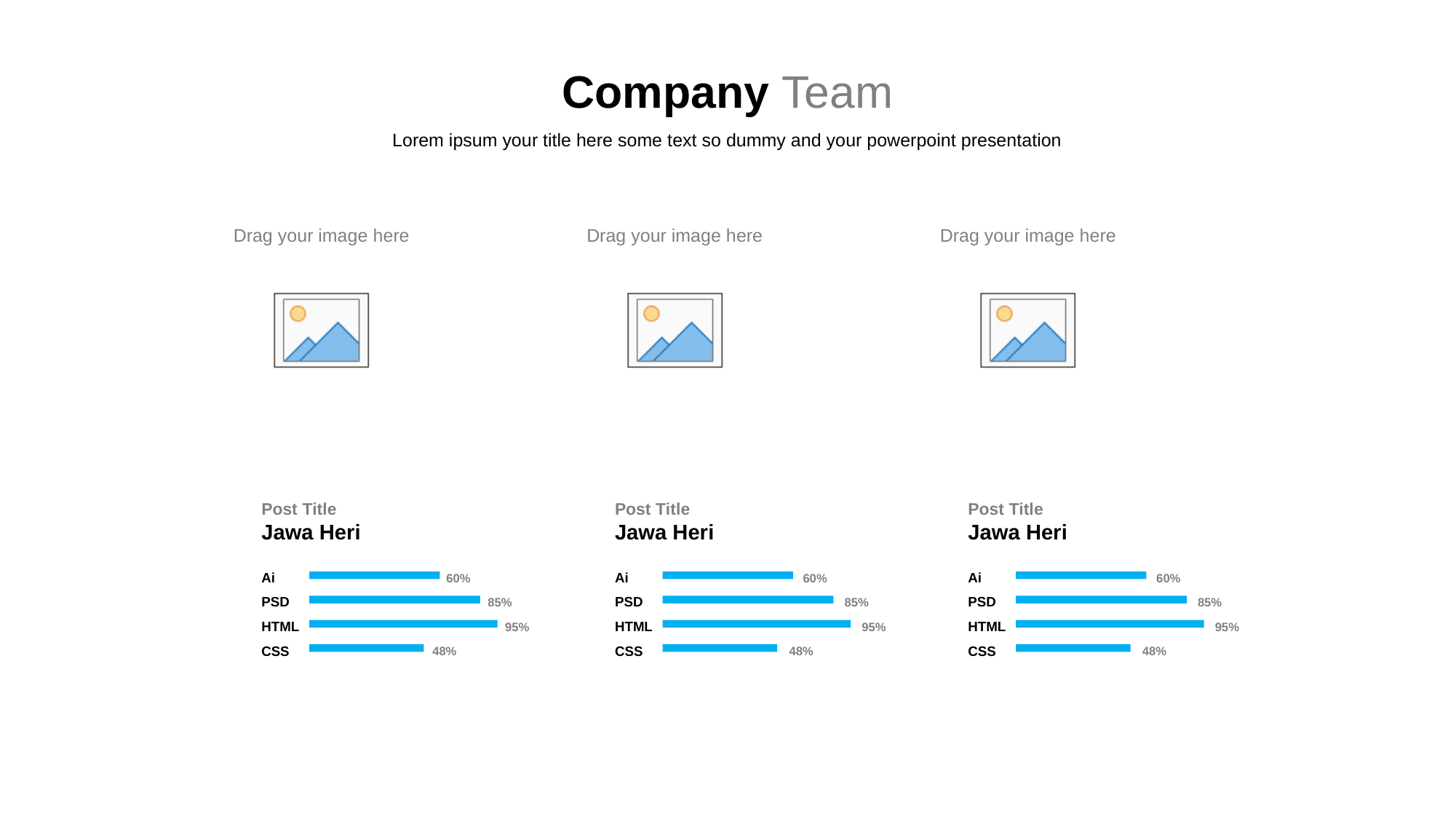

Company Team
Lorem ipsum your title here some text so dummy and your powerpoint presentation

Post Title
Jawa Heri
Ai
PSD
HTML
CSS
    60%
                85%
                     95%
48%

Post Title
Jawa Heri
Ai
PSD
HTML
CSS
    60%
                85%
                     95%
48%

Post Title
Jawa Heri
Ai
PSD
HTML
CSS
    60%
                85%
                     95%
48%